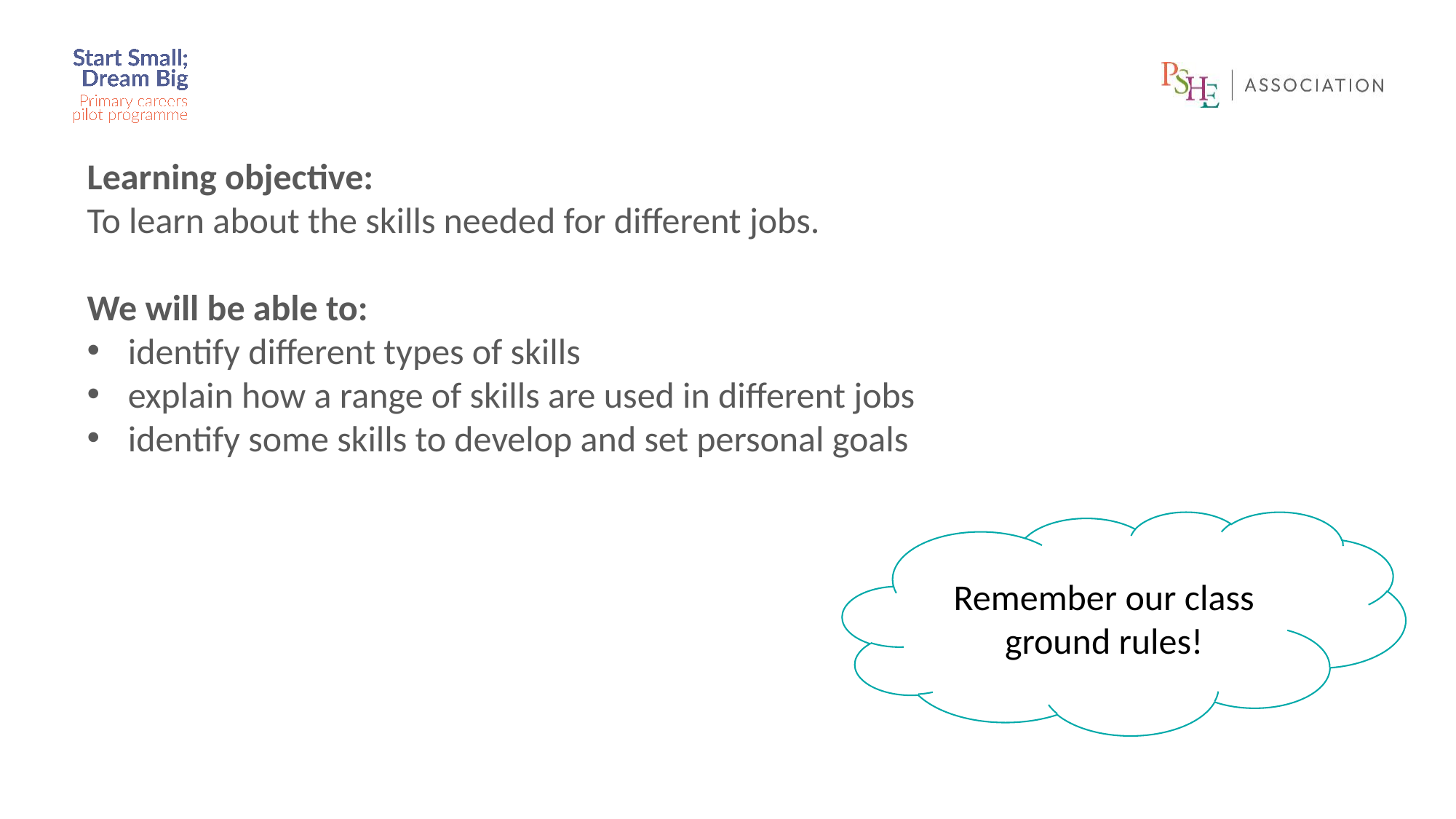

Learning objective:
To learn about the skills needed for different jobs.
We will be able to:
identify different types of skills
explain how a range of skills are used in different jobs
identify some skills to develop and set personal goals
Remember our class ground rules!